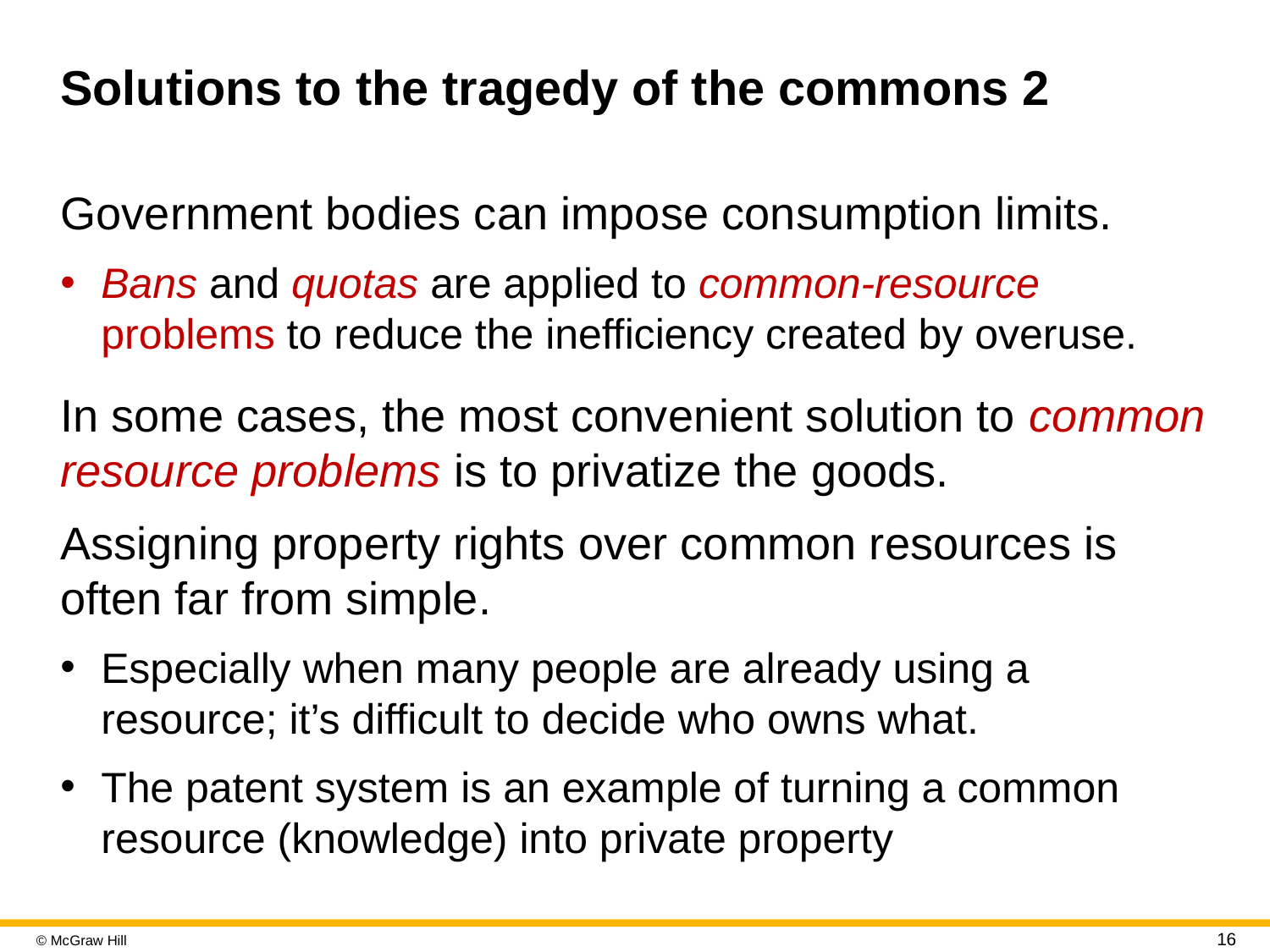

# Solutions to the tragedy of the commons 2
Government bodies can impose consumption limits.
Bans and quotas are applied to common-resource problems to reduce the inefficiency created by overuse.
In some cases, the most convenient solution to common resource problems is to privatize the goods.
Assigning property rights over common resources is often far from simple.
Especially when many people are already using a resource; it’s difficult to decide who owns what.
The patent system is an example of turning a common resource (knowledge) into private property